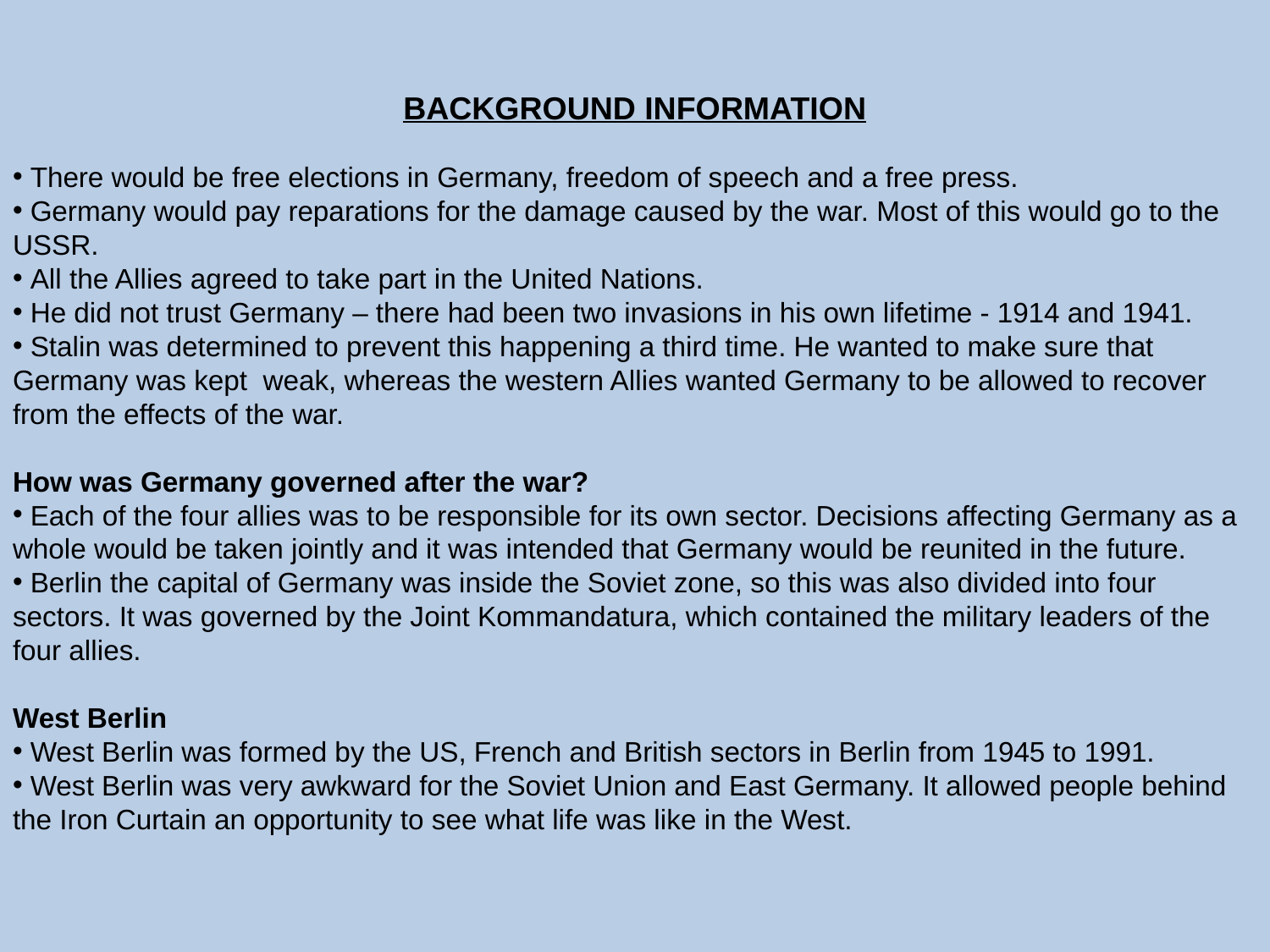

BACKGROUND INFORMATION

 There would be free elections in Germany, freedom of speech and a free press.
 Germany would pay reparations for the damage caused by the war. Most of this would go to the USSR.
 All the Allies agreed to take part in the United Nations.
 He did not trust Germany – there had been two invasions in his own lifetime - 1914 and 1941.
 Stalin was determined to prevent this happening a third time. He wanted to make sure that Germany was kept  weak, whereas the western Allies wanted Germany to be allowed to recover from the effects of the war.

How was Germany governed after the war?
 Each of the four allies was to be responsible for its own sector. Decisions affecting Germany as a whole would be taken jointly and it was intended that Germany would be reunited in the future.
 Berlin the capital of Germany was inside the Soviet zone, so this was also divided into four sectors. It was governed by the Joint Kommandatura, which contained the military leaders of the four allies.

West Berlin
 West Berlin was formed by the US, French and British sectors in Berlin from 1945 to 1991.
 West Berlin was very awkward for the Soviet Union and East Germany. It allowed people behind the Iron Curtain an opportunity to see what life was like in the West.